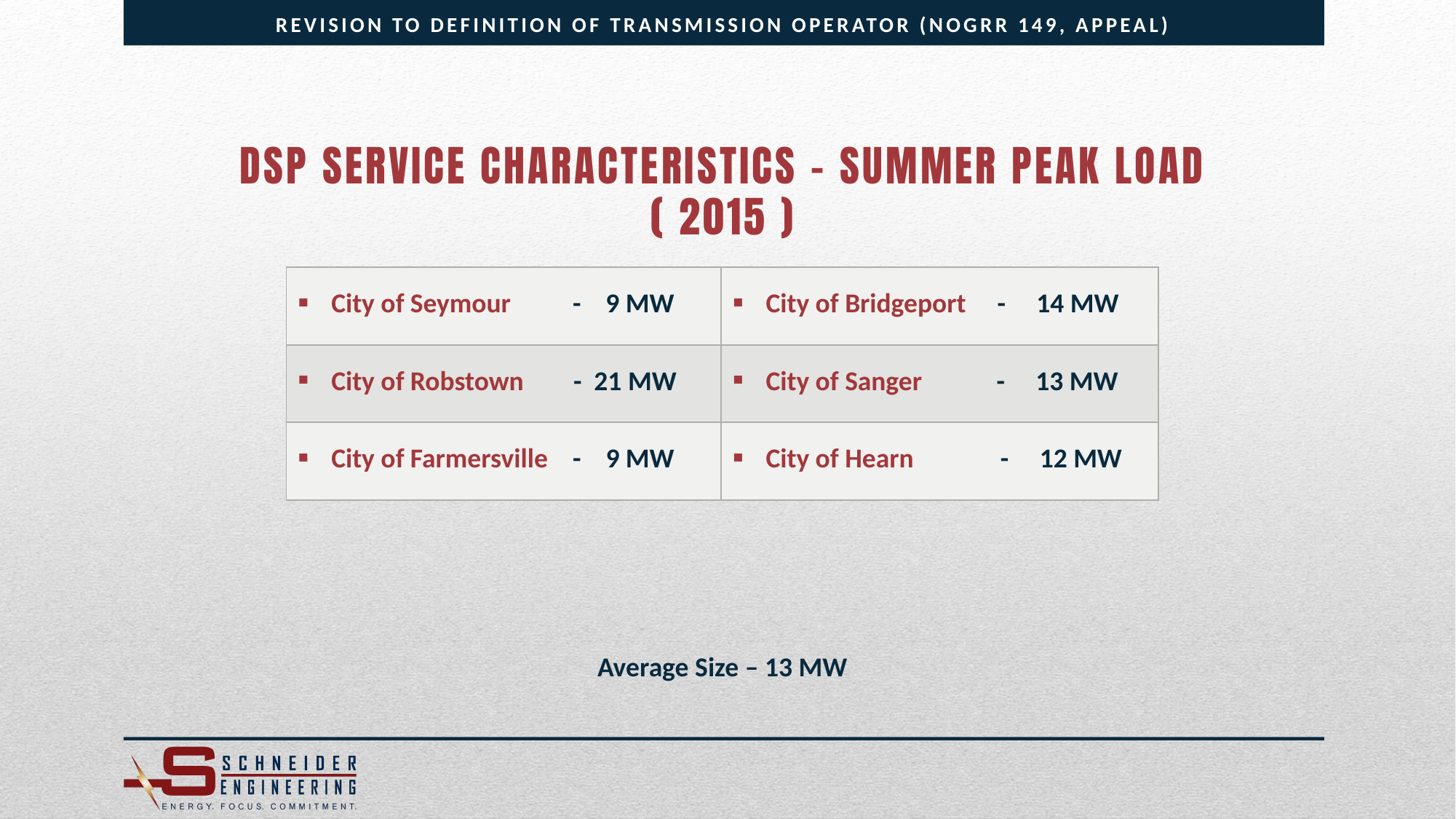

Revision to Definition of Transmission Operator (NOGRR 149, Appeal)
DSP SERVICE CHARACTERISTICS – SUMMER PEAK LOAD
( 2015 )
| City of Seymour - 9 MW | City of Bridgeport - 14 MW |
| --- | --- |
| City of Robstown - 21 MW | City of Sanger - 13 MW |
| City of Farmersville - 9 MW | City of Hearn - 12 MW |
Average Size – 13 MW